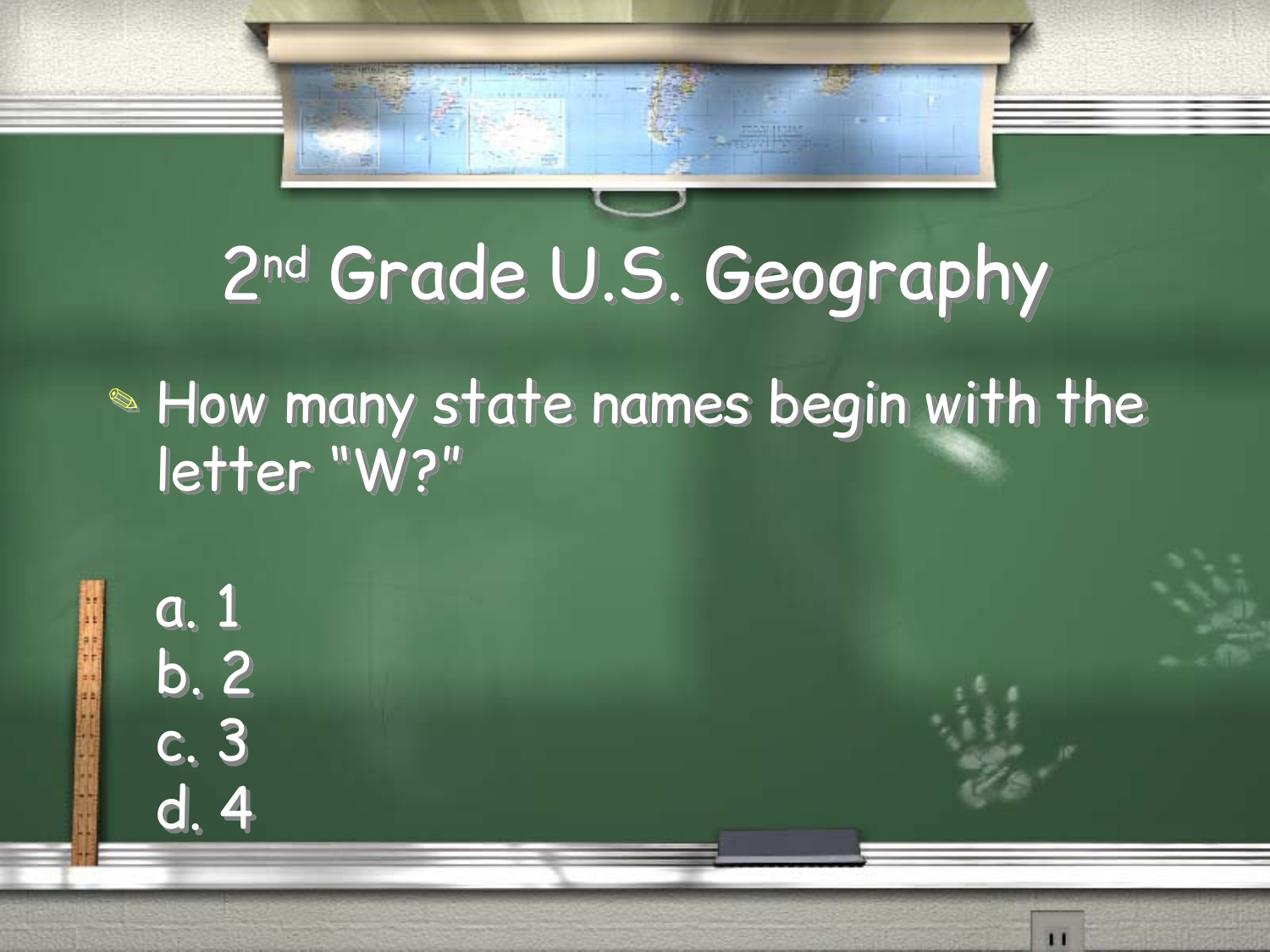

# 2nd Grade U.S. Geography
How many state names begin with the letter “W?”

	a. 1
	b. 2
	c. 3
	d. 4